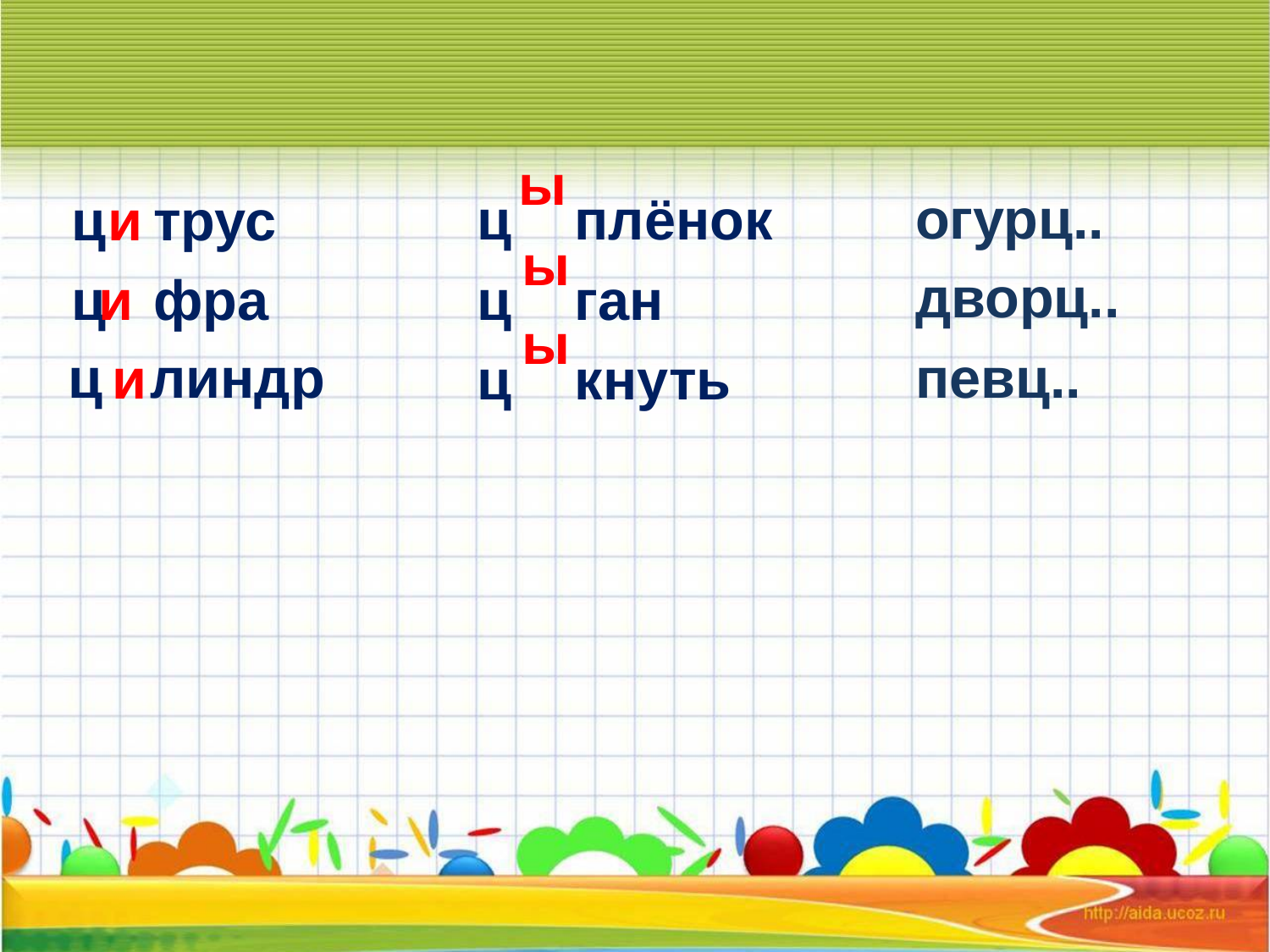

огурц..

дворц..

певц..
 ы
 и
ц    плёнок
ц   трус
 и
 ы
ц   фра
ц    ган
ц   линдр
 ы
и

ц    кнуть